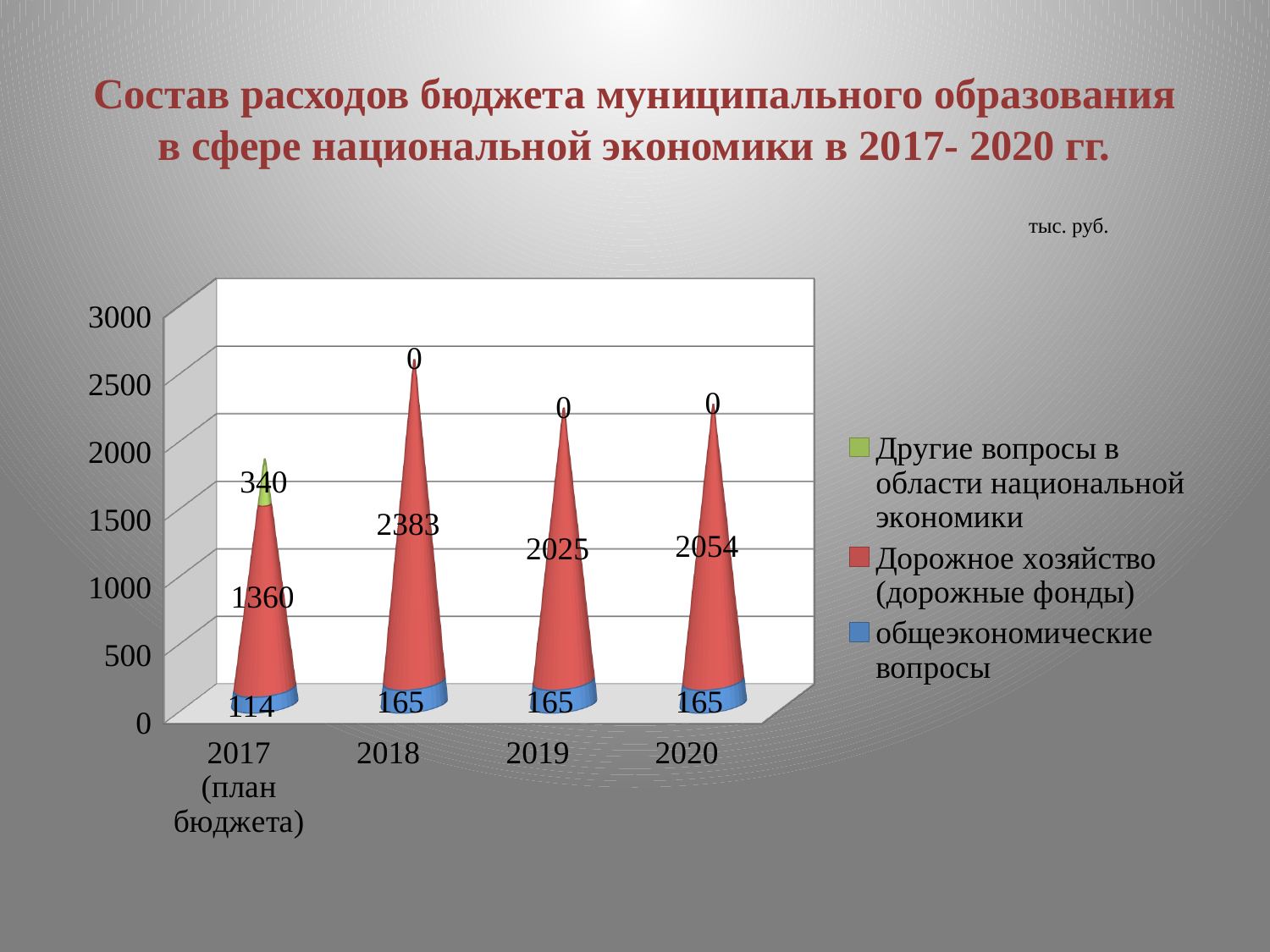

# Состав расходов бюджета муниципального образования в сфере национальной экономики в 2017- 2020 гг.
                     тыс. руб.

[unsupported chart]